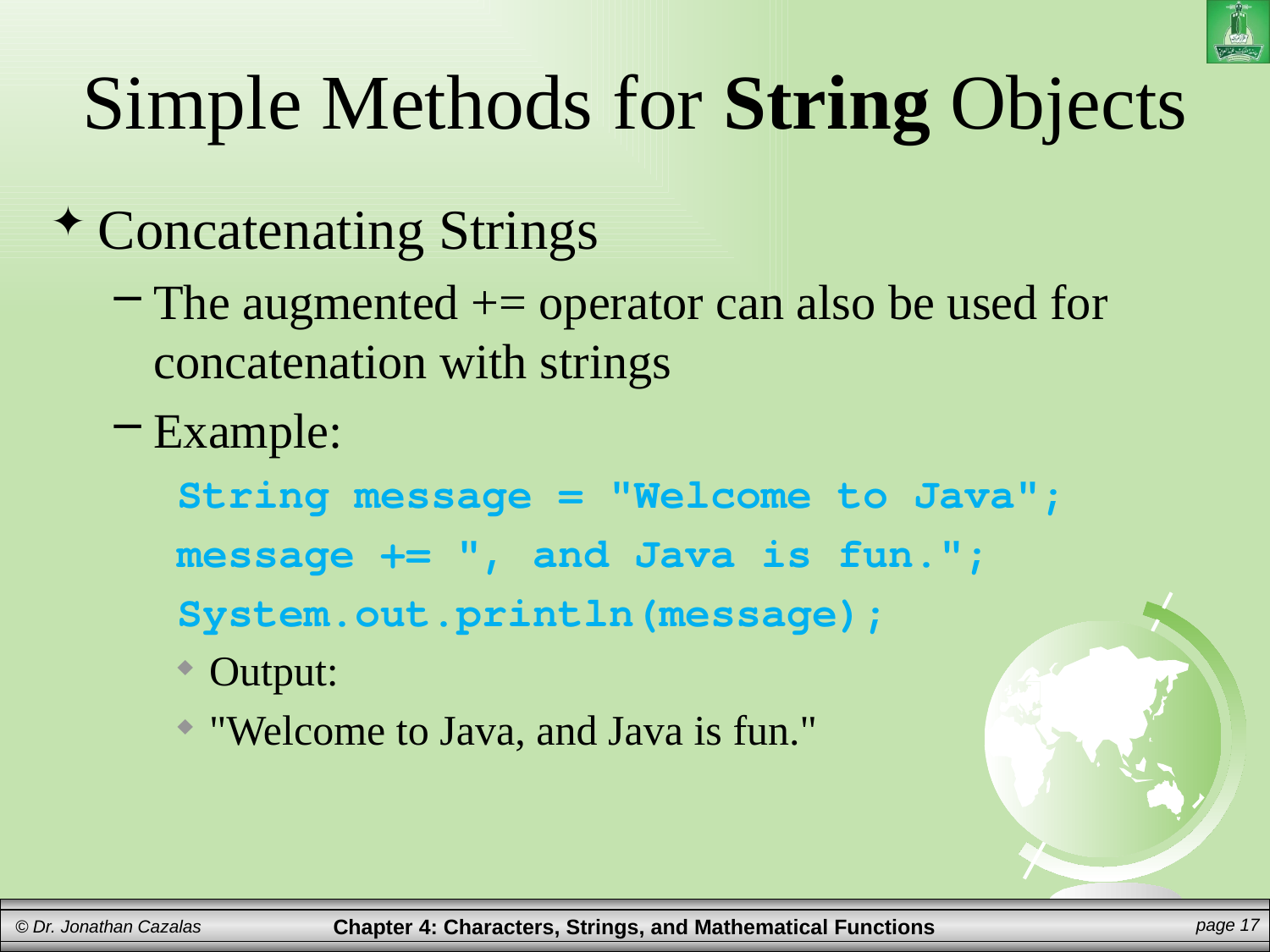

# Simple Methods for String Objects
Concatenating Strings
The augmented += operator can also be used for concatenation with strings
Example:
String message = "Welcome to Java";
message += ", and Java is fun.";
System.out.println(message);
Output:
"Welcome to Java, and Java is fun."